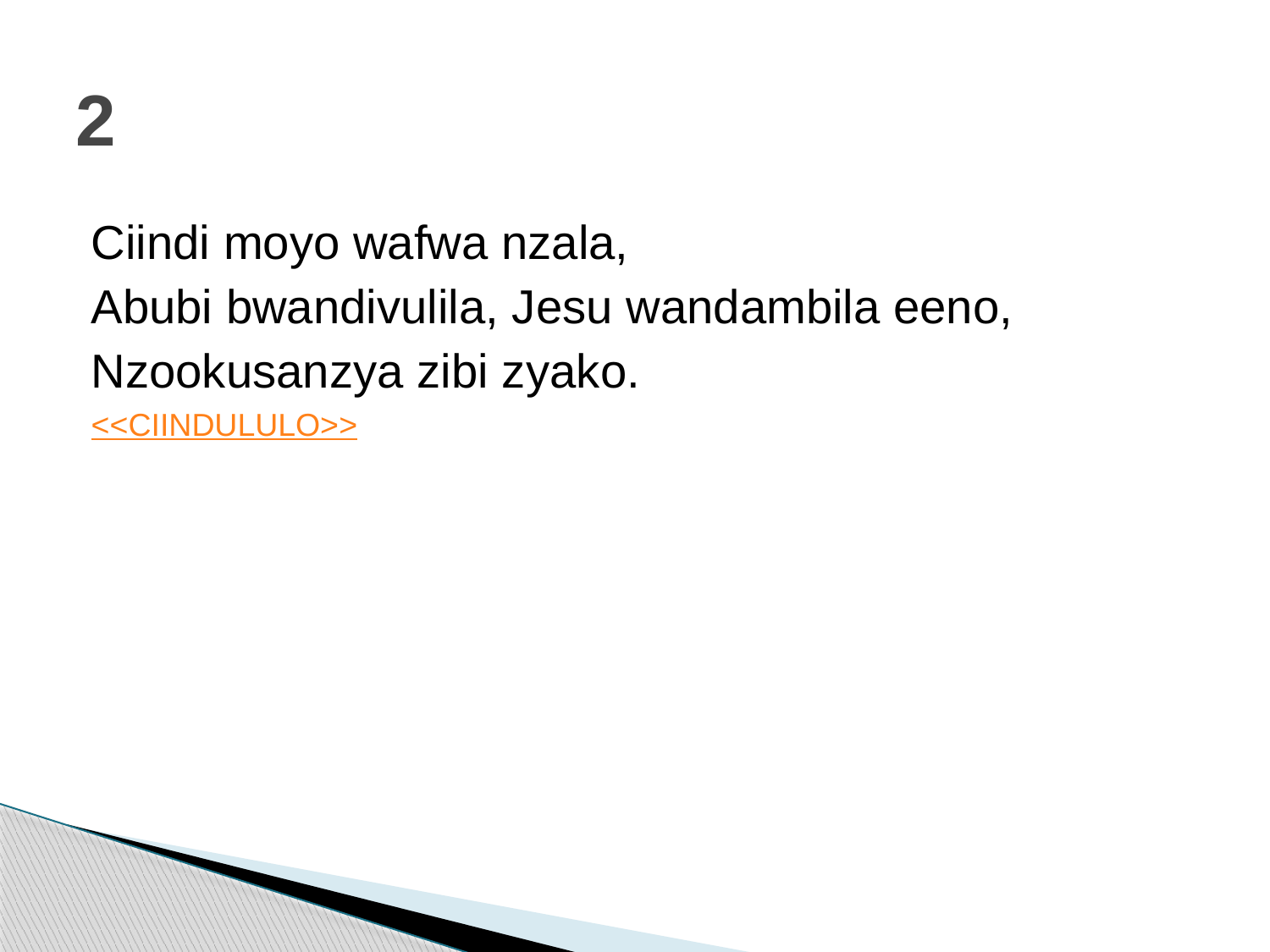

# 2
Ciindi moyo wafwa nzala,
Abubi bwandivulila, Jesu wandambila eeno,
Nzookusanzya zibi zyako.
<<CIINDULULO>>